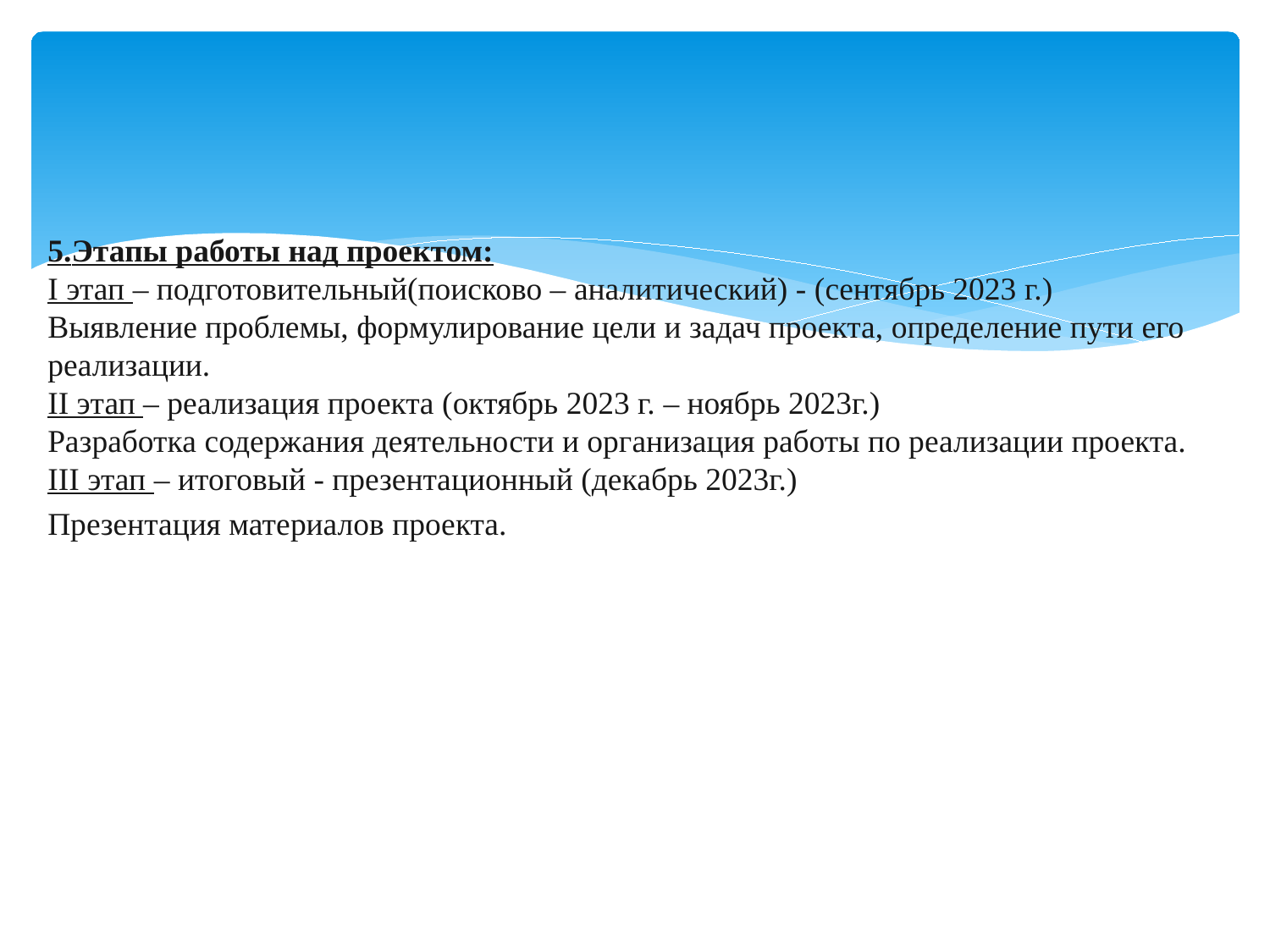

5.Этапы работы над проектом:
I этап – подготовительный(поисково – аналитический) - (сентябрь 2023 г.)
Выявление проблемы, формулирование цели и задач проекта, определение пути его реализации.
II этап – реализация проекта (октябрь 2023 г. – ноябрь 2023г.)
Разработка содержания деятельности и организация работы по реализации проекта.
III этап – итоговый - презентационный (декабрь 2023г.)
Презентация материалов проекта.